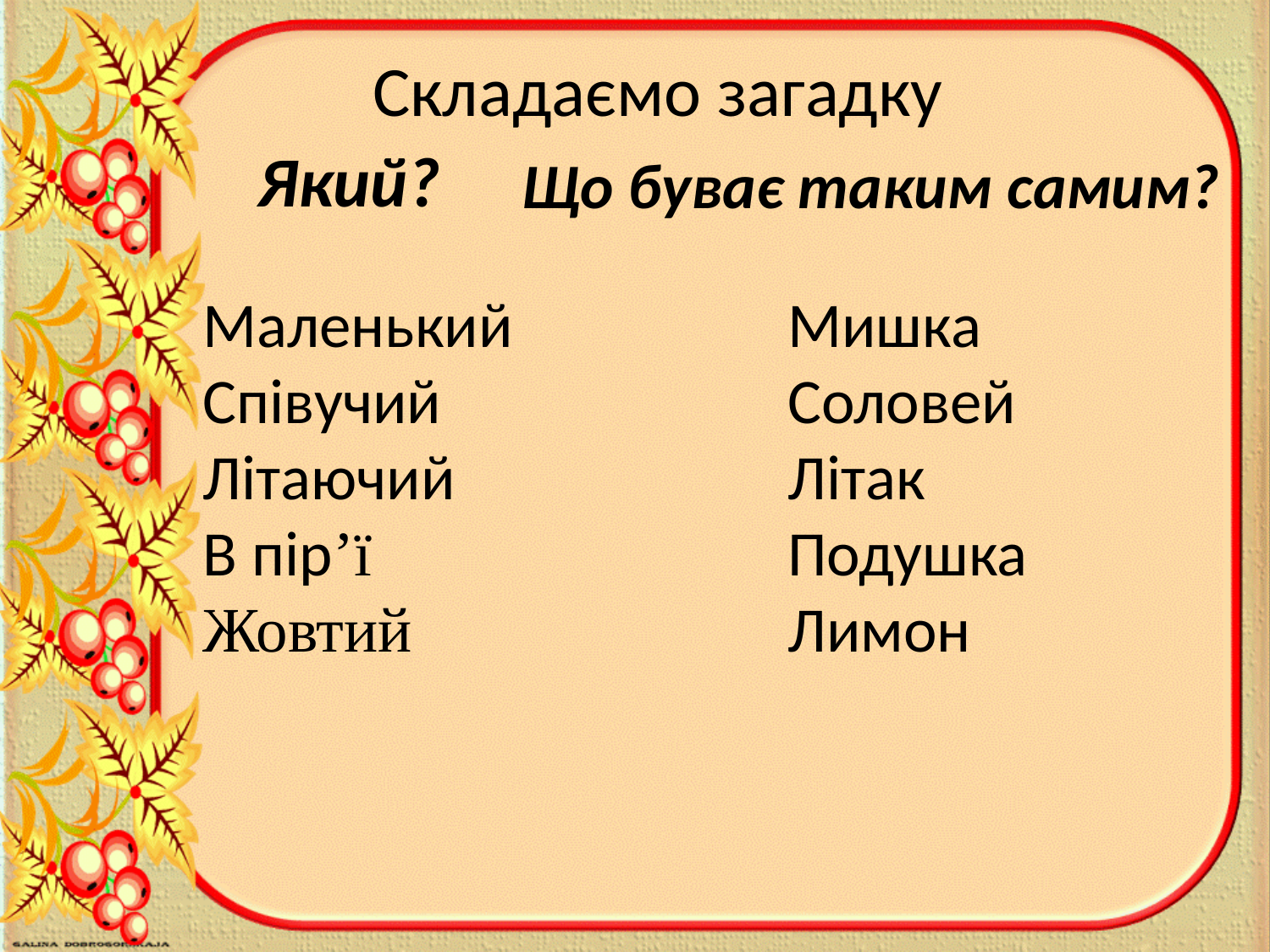

Складаємо загадку
Який?
Що буває таким самим?
Маленький
Співучий
Літаючий
В пір’ї
Жовтий
Мишка
Соловей
Літак
Подушка
Лимон